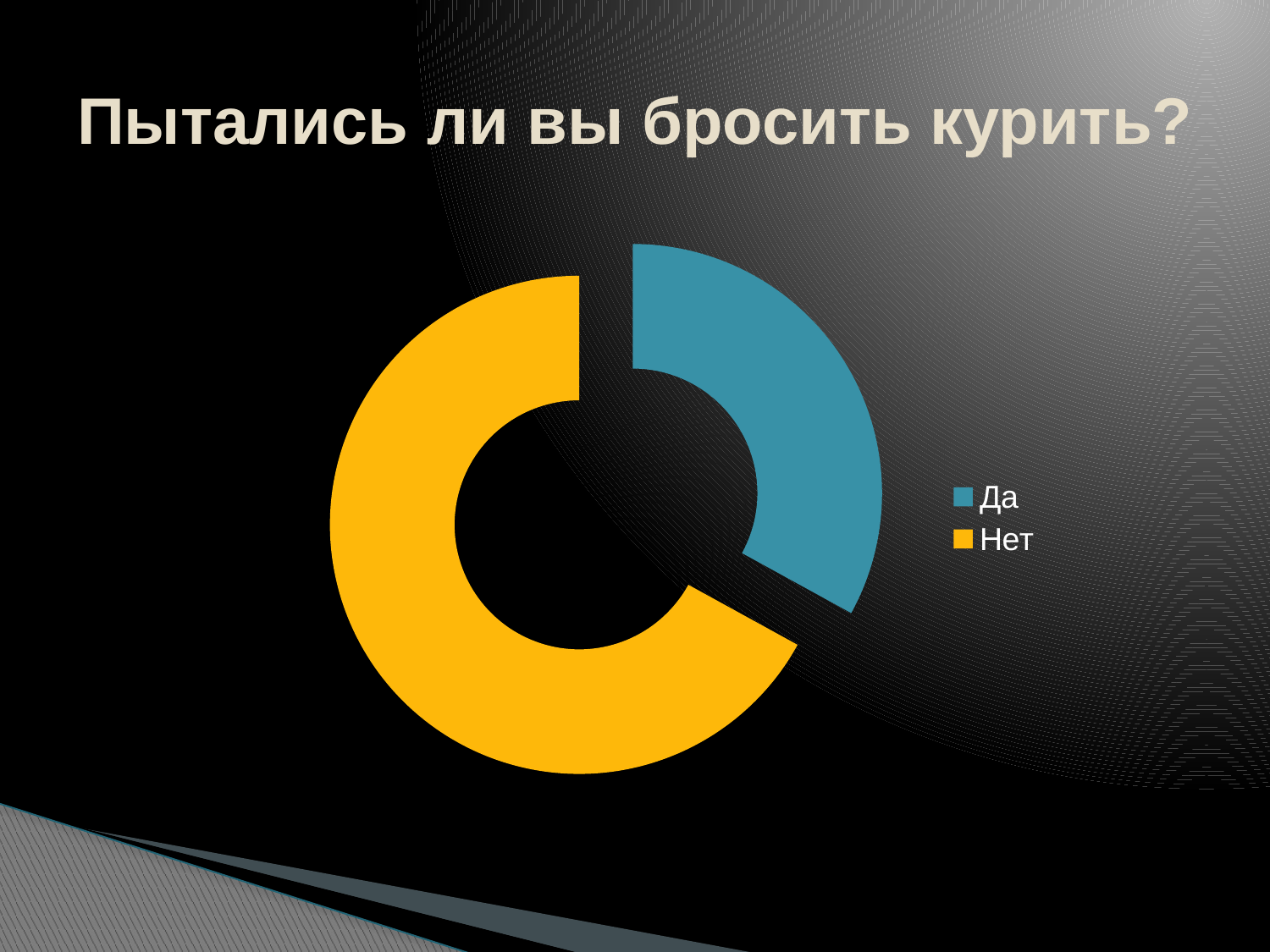

# Пытались ли вы бросить курить?

### Chart

| Category | Столбец1 |
|---|---|
| Да | 0.330000000000002 |
| Нет | 0.670000000000004 |